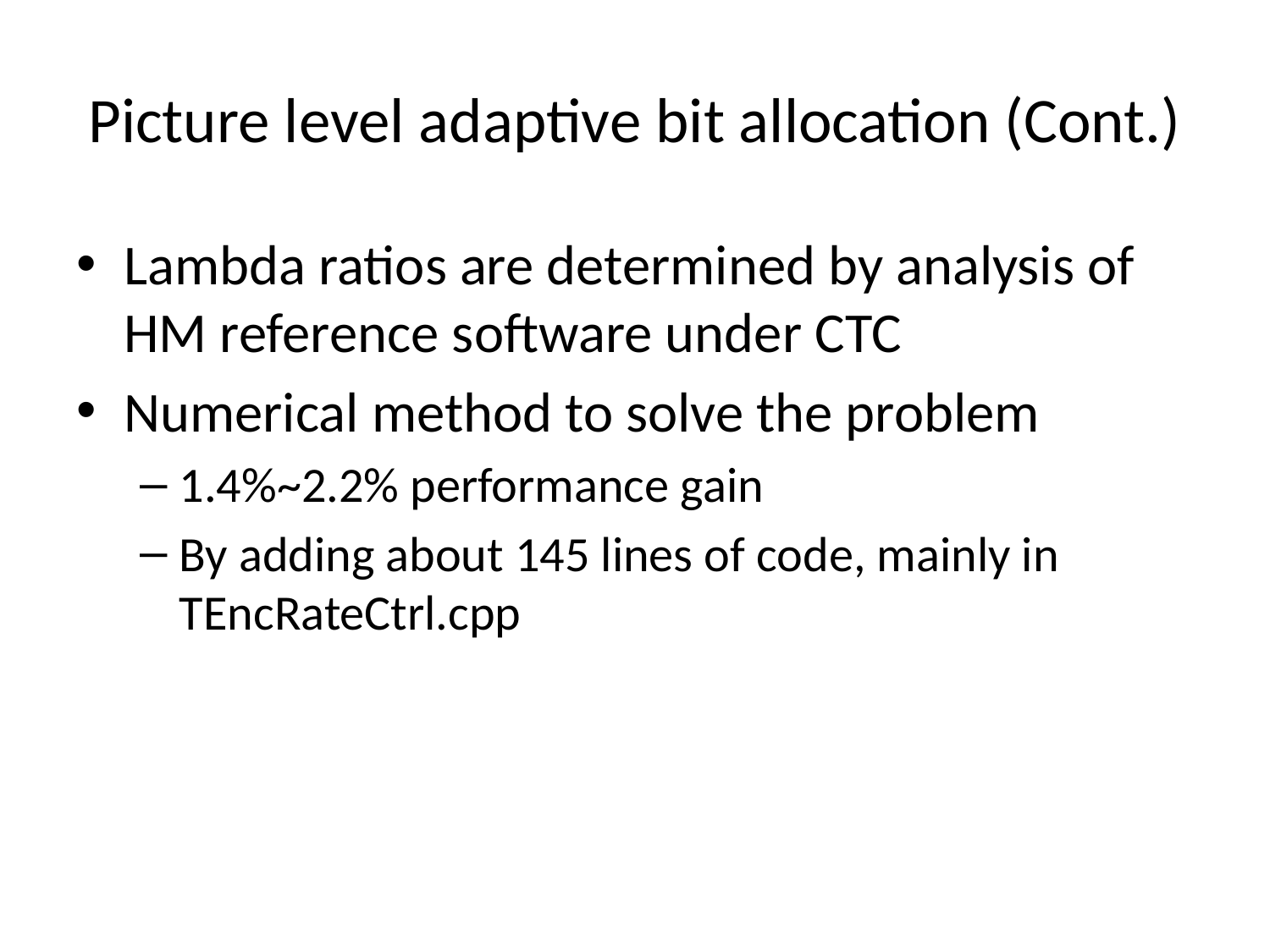

# Picture level adaptive bit allocation (Cont.)
Lambda ratios are determined by analysis of HM reference software under CTC
Numerical method to solve the problem
1.4%~2.2% performance gain
By adding about 145 lines of code, mainly in TEncRateCtrl.cpp